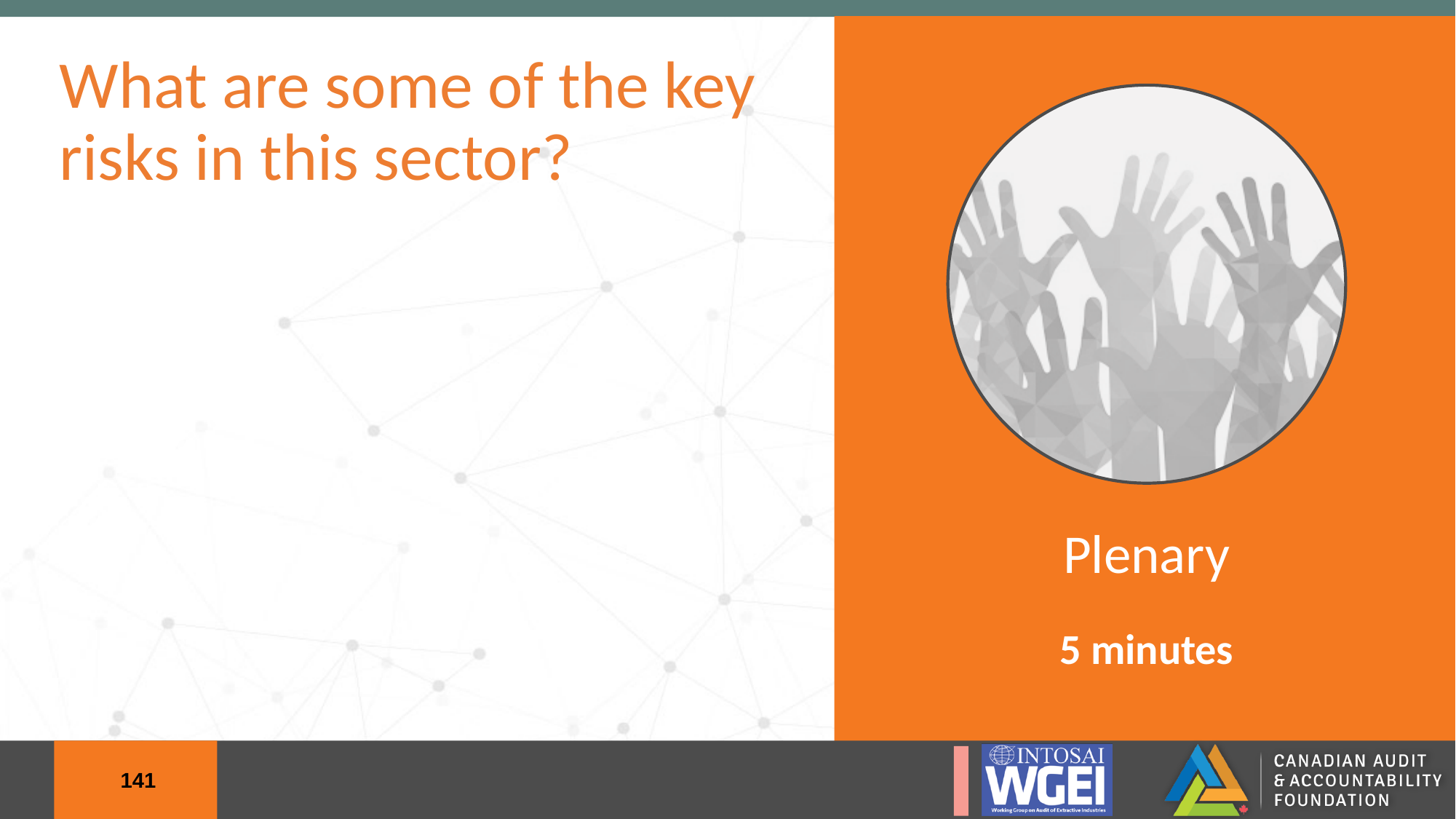

# What are some of the key risks in this sector?

5 minutes